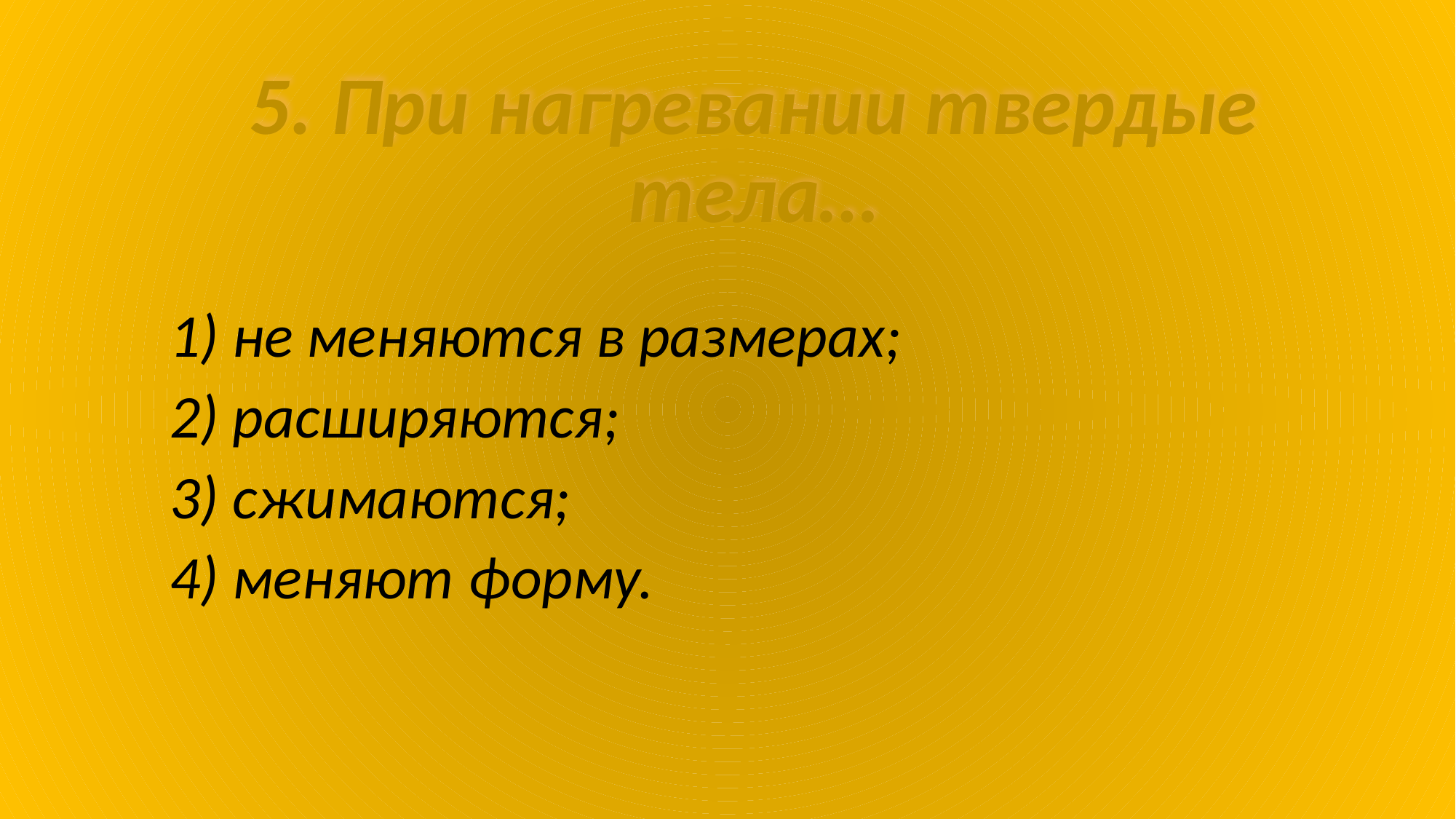

5. При нагревании твердые тела…
#
1) не меняются в размерах;
2) расширяются;
3) сжимаются;
4) меняют форму.